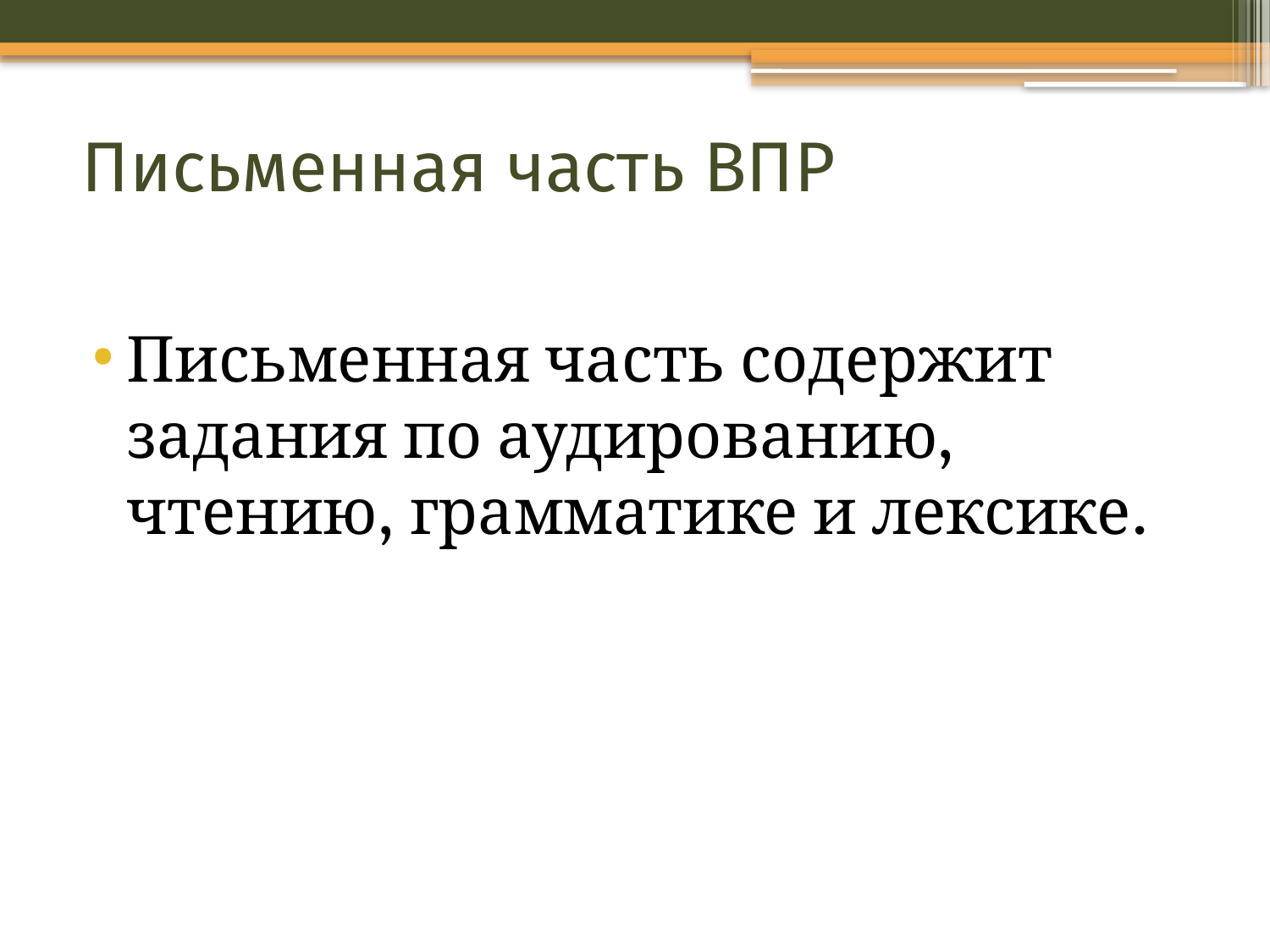

# Письменная часть ВПР
Письменная часть содержит задания по аудированию, чтению, грамматике и лексике.